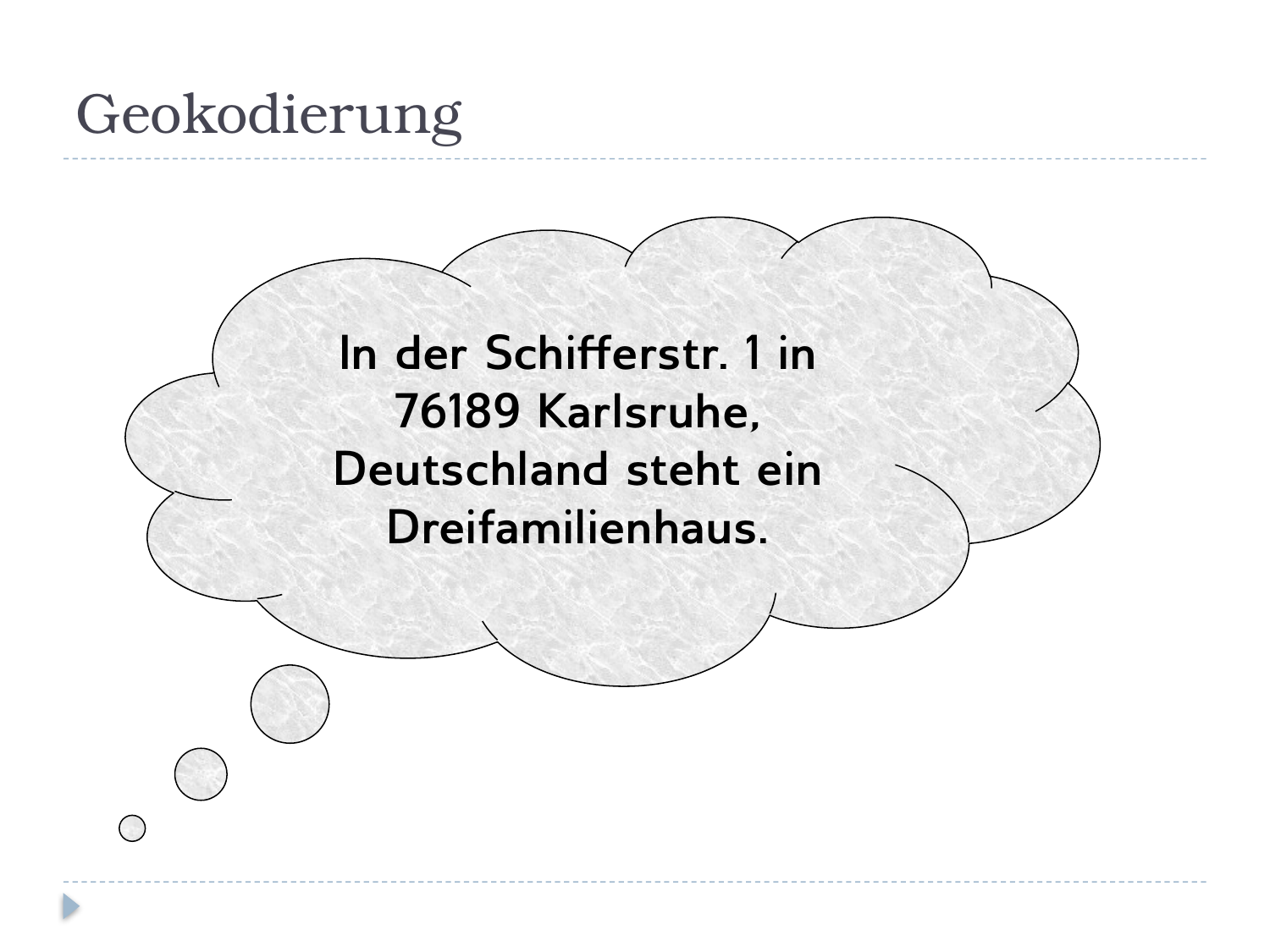

Geokodierung
In der Schifferstr. 1 in 76189 Karlsruhe, Deutschland steht ein Dreifamilienhaus.